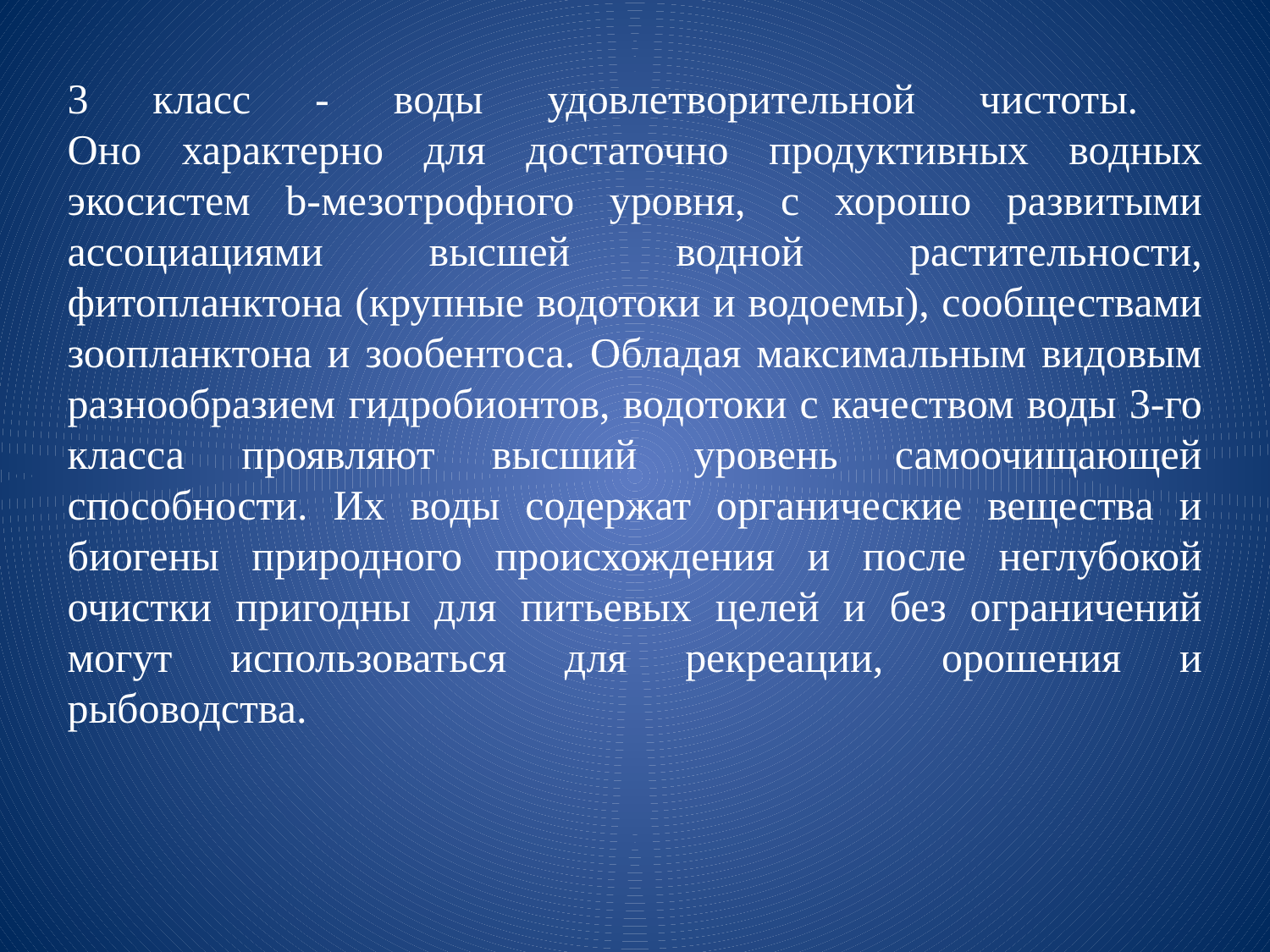

3 класс - воды удовлетворительной чистоты.
Оно характерно для достаточно продуктивных водных экосистем b-мезотрофного уровня, с хорошо развитыми ассоциациями высшей водной растительности, фитопланктона (крупные водотоки и водоемы), сообществами зоопланктона и зообентоса. Обладая максимальным видовым разнообразием гидробионтов, водотоки с качеством воды 3-го класса проявляют высший уровень самоочищающей способности. Их воды содержат органические вещества и биогены природного происхождения и после неглубокой очистки пригодны для питьевых целей и без ограничений могут использоваться для рекреации, орошения и рыбоводства.